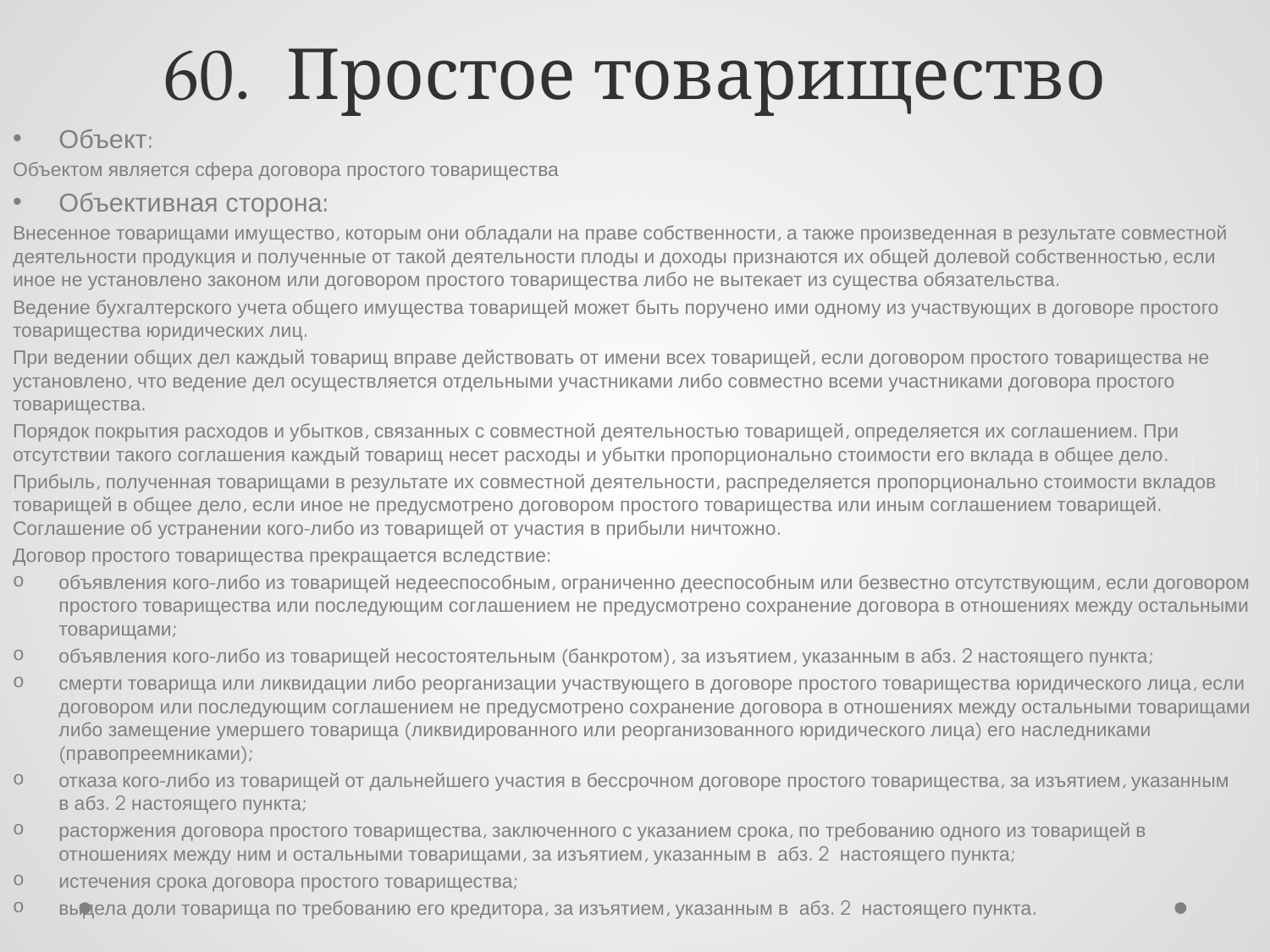

# 60.  Простое товарищество
Объект:
Объектом является сфера договора простого товарищества
Объективная сторона:
Внесенное товарищами имущество, которым они обладали на праве собственности, а также произведенная в результате совместной деятельности продукция и полученные от такой деятельности плоды и доходы признаются их общей долевой собственностью, если иное не установлено законом или договором простого товарищества либо не вытекает из существа обязательства.
Ведение бухгалтерского учета общего имущества товарищей может быть поручено ими одному из участвующих в договоре простого товарищества юридических лиц.
При ведении общих дел каждый товарищ вправе действовать от имени всех товарищей, если договором простого товарищества не установлено, что ведение дел осуществляется отдельными участниками либо совместно всеми участниками договора простого товарищества.
Порядок покрытия расходов и убытков, связанных с совместной деятельностью товарищей, определяется их соглашением. При отсутствии такого соглашения каждый товарищ несет расходы и убытки пропорционально стоимости его вклада в общее дело.
Прибыль, полученная товарищами в результате их совместной деятельности, распределяется пропорционально стоимости вкладов товарищей в общее дело, если иное не предусмотрено договором простого товарищества или иным соглашением товарищей. Соглашение об устранении кого-либо из товарищей от участия в прибыли ничтожно.
Договор простого товарищества прекращается вследствие:
объявления кого-либо из товарищей недееспособным, ограниченно дееспособным или безвестно отсутствующим, если договором простого товарищества или последующим соглашением не предусмотрено сохранение договора в отношениях между остальными товарищами;
объявления кого-либо из товарищей несостоятельным (банкротом), за изъятием, указанным в абз. 2 настоящего пункта;
смерти товарища или ликвидации либо реорганизации участвующего в договоре простого товарищества юридического лица, если договором или последующим соглашением не предусмотрено сохранение договора в отношениях между остальными товарищами либо замещение умершего товарища (ликвидированного или реорганизованного юридического лица) его наследниками (правопреемниками);
отказа кого-либо из товарищей от дальнейшего участия в бессрочном договоре простого товарищества, за изъятием, указанным в абз. 2 настоящего пункта;
расторжения договора простого товарищества, заключенного с указанием срока, по требованию одного из товарищей в отношениях между ним и остальными товарищами, за изъятием, указанным в  абз. 2  настоящего пункта;
истечения срока договора простого товарищества;
выдела доли товарища по требованию его кредитора, за изъятием, указанным в  абз. 2  настоящего пункта.